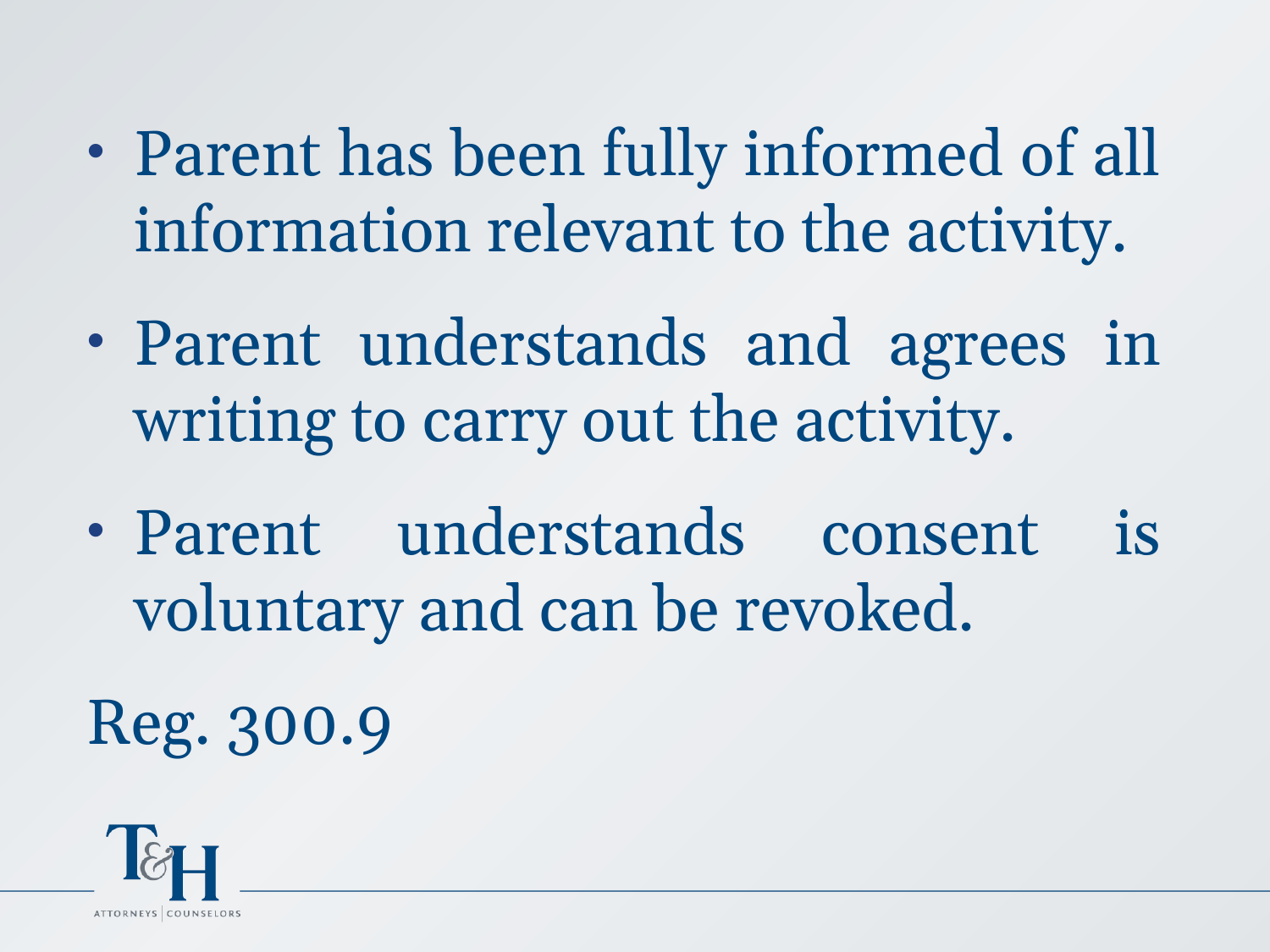

Parent has been fully informed of all information relevant to the activity.

Parent understands and agrees in writing to carry out the activity.

Parent understands consent is voluntary and can be revoked.

Reg. 300.9